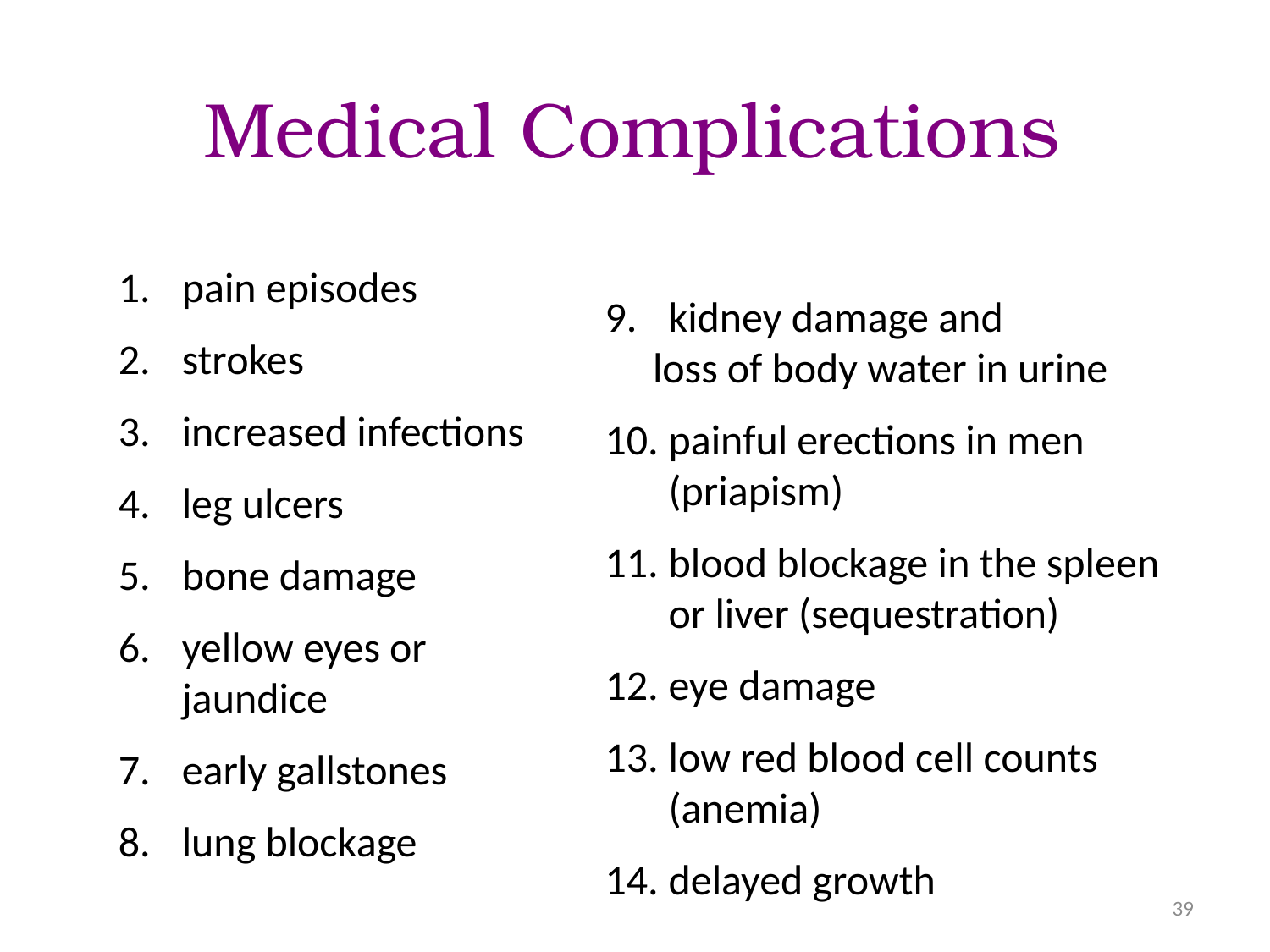

Medical Complications

kidney damage and
     loss of body water in urine
painful erections in men (priapism)
blood blockage in the spleen or liver (sequestration)
eye damage
low red blood cell counts (anemia)
delayed growth
pain episodes
strokes
increased infections
leg ulcers
bone damage
yellow eyes or jaundice
early gallstones
lung blockage

39